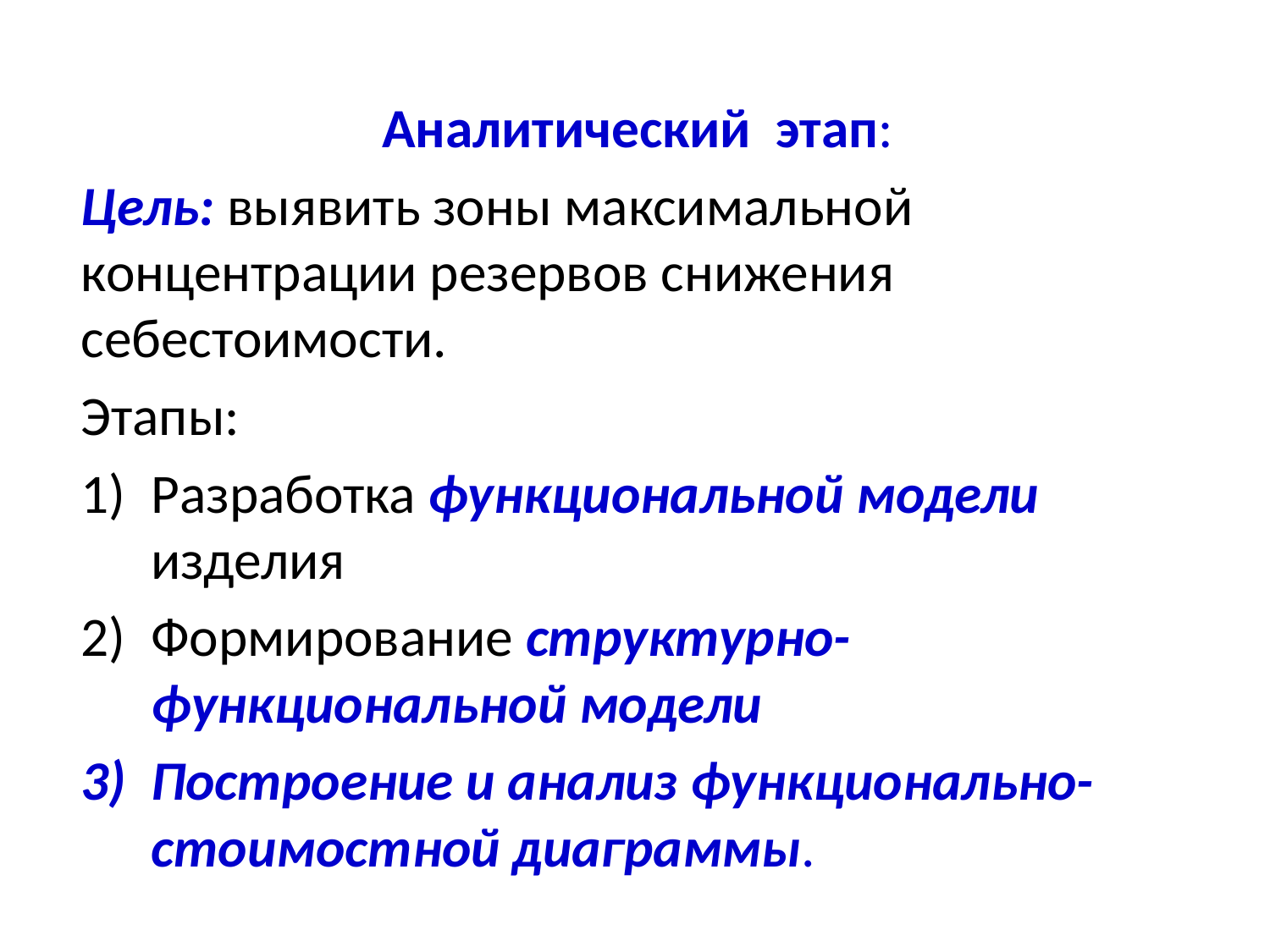

Аналитический  этап:
Цель: выявить зоны максимальной концентрации резервов снижения себестоимости.
Этапы:
Разработка функциональной модели изделия
Формирование структурно-функциональной модели
Построение и анализ функционально-стоимостной диаграммы.